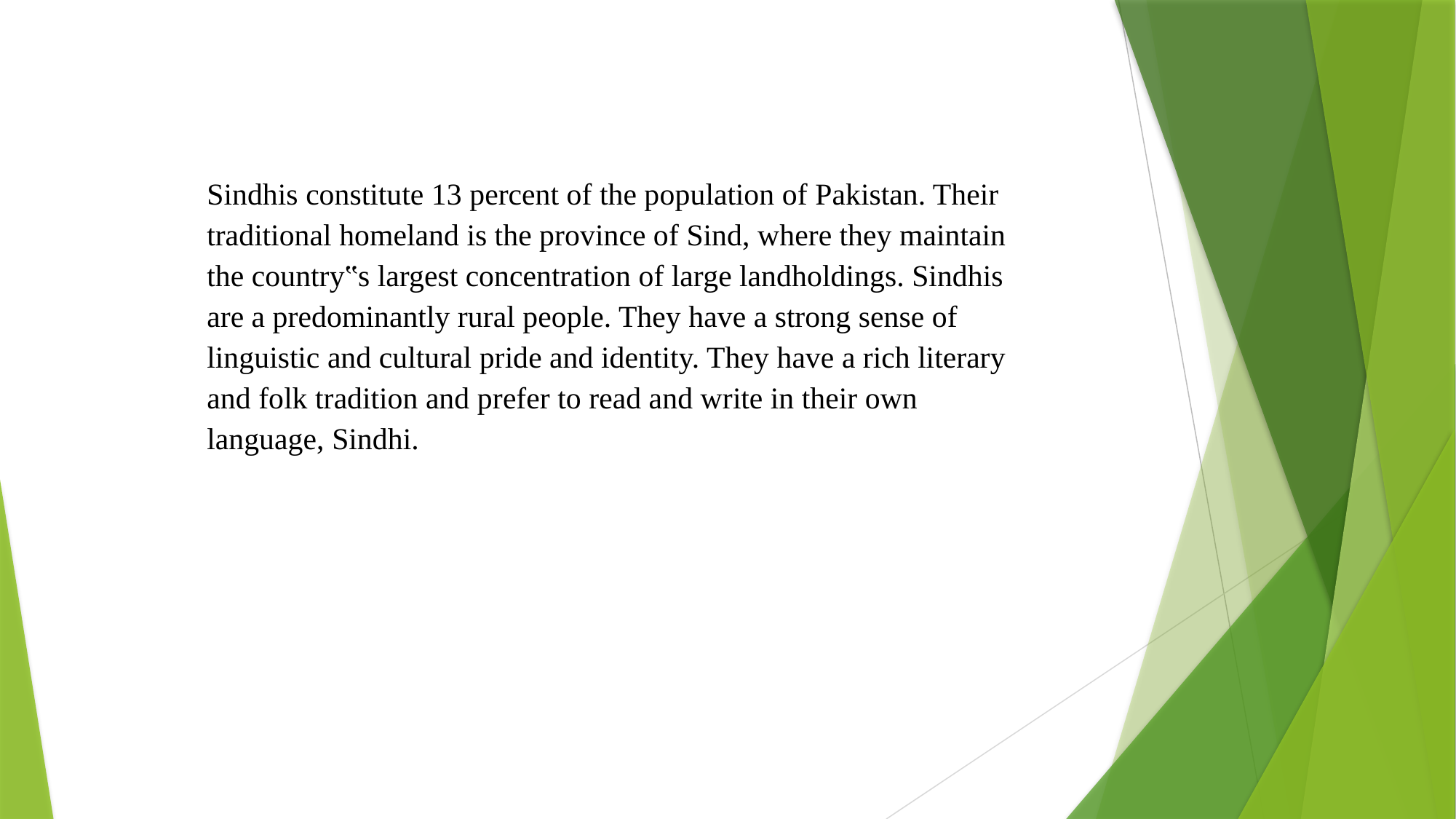

Sindhis constitute 13 percent of the population of Pakistan. Their traditional homeland is the province of Sind, where they maintain the country‟s largest concentration of large landholdings. Sindhis are a predominantly rural people. They have a strong sense of linguistic and cultural pride and identity. They have a rich literary and folk tradition and prefer to read and write in their own language, Sindhi.